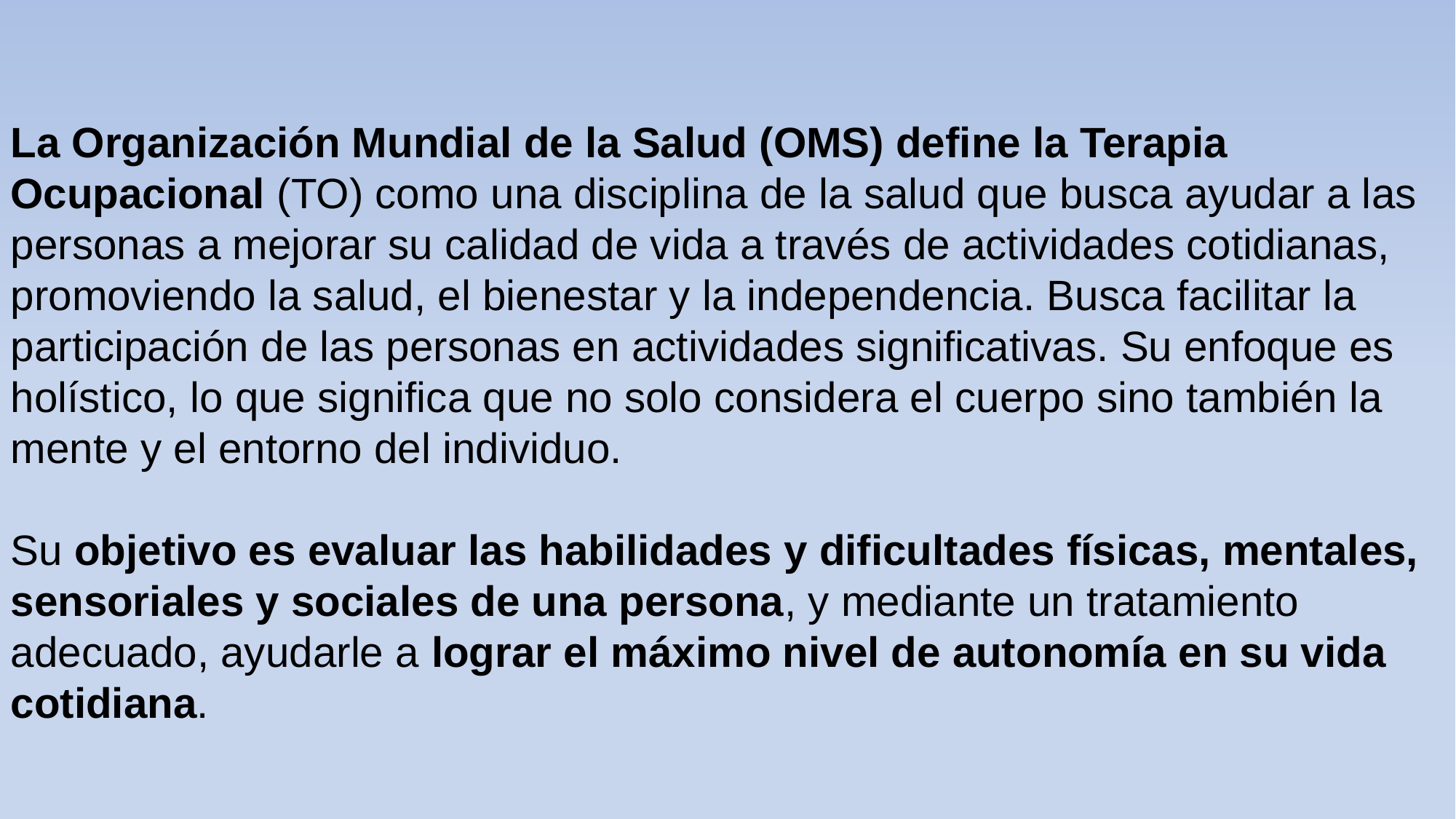

La Organización Mundial de la Salud (OMS) define la Terapia Ocupacional (TO) como una disciplina de la salud que busca ayudar a las personas a mejorar su calidad de vida a través de actividades cotidianas, promoviendo la salud, el bienestar y la independencia. Busca facilitar la participación de las personas en actividades significativas. Su enfoque es holístico, lo que significa que no solo considera el cuerpo sino también la mente y el entorno del individuo.

Su objetivo es evaluar las habilidades y dificultades físicas, mentales, sensoriales y sociales de una persona, y mediante un tratamiento adecuado, ayudarle a lograr el máximo nivel de autonomía en su vida cotidiana.